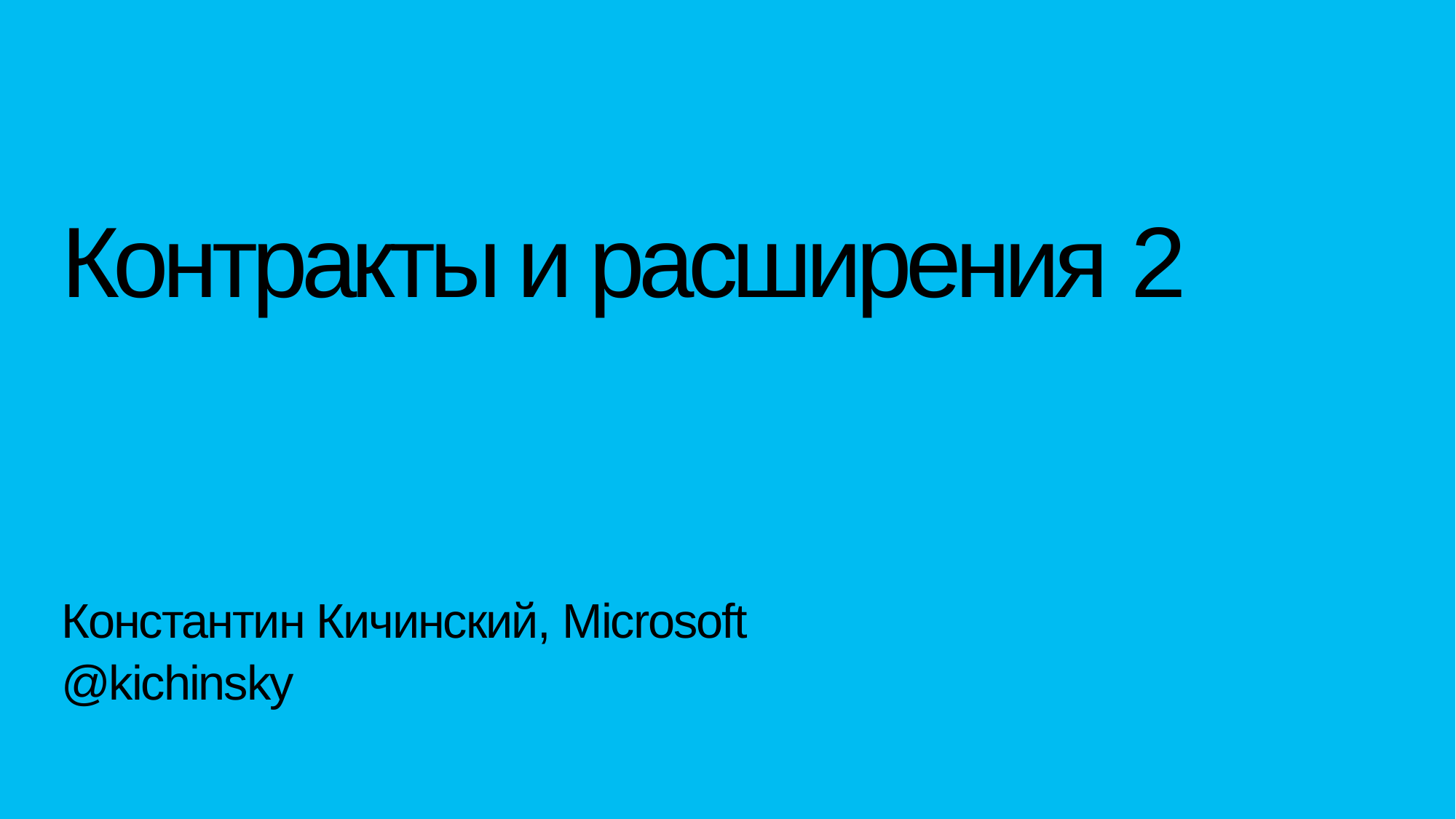

Контракты и расширения 2
Константин Кичинский, Microsoft
@kichinsky